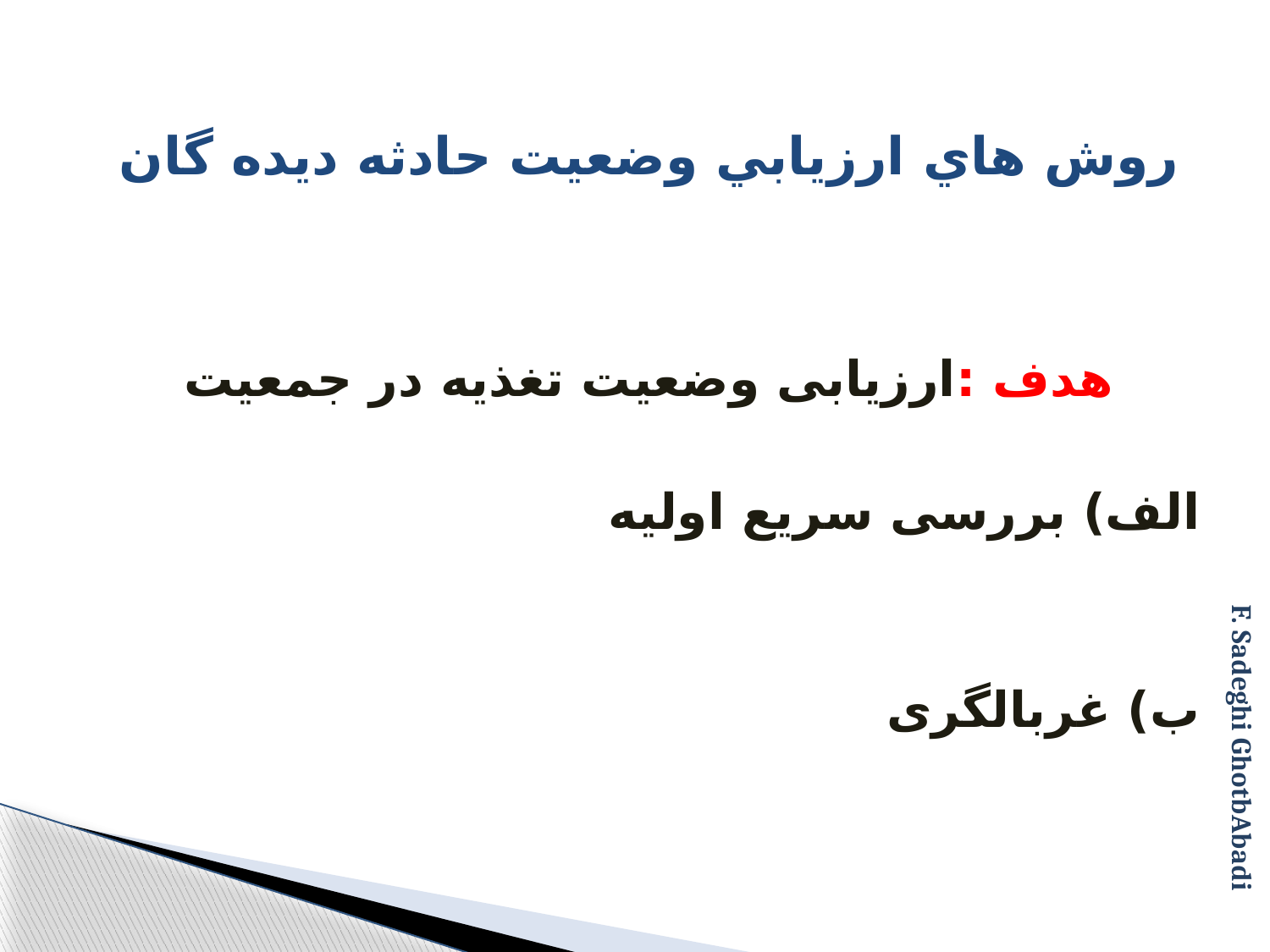

# روش هاي ارزيابي وضعيت حادثه ديده گان

هدف :ارزیابی وضعیت تغذیه در جمعیت

الف) بررسی سریع اولیه

ب) غربالگری